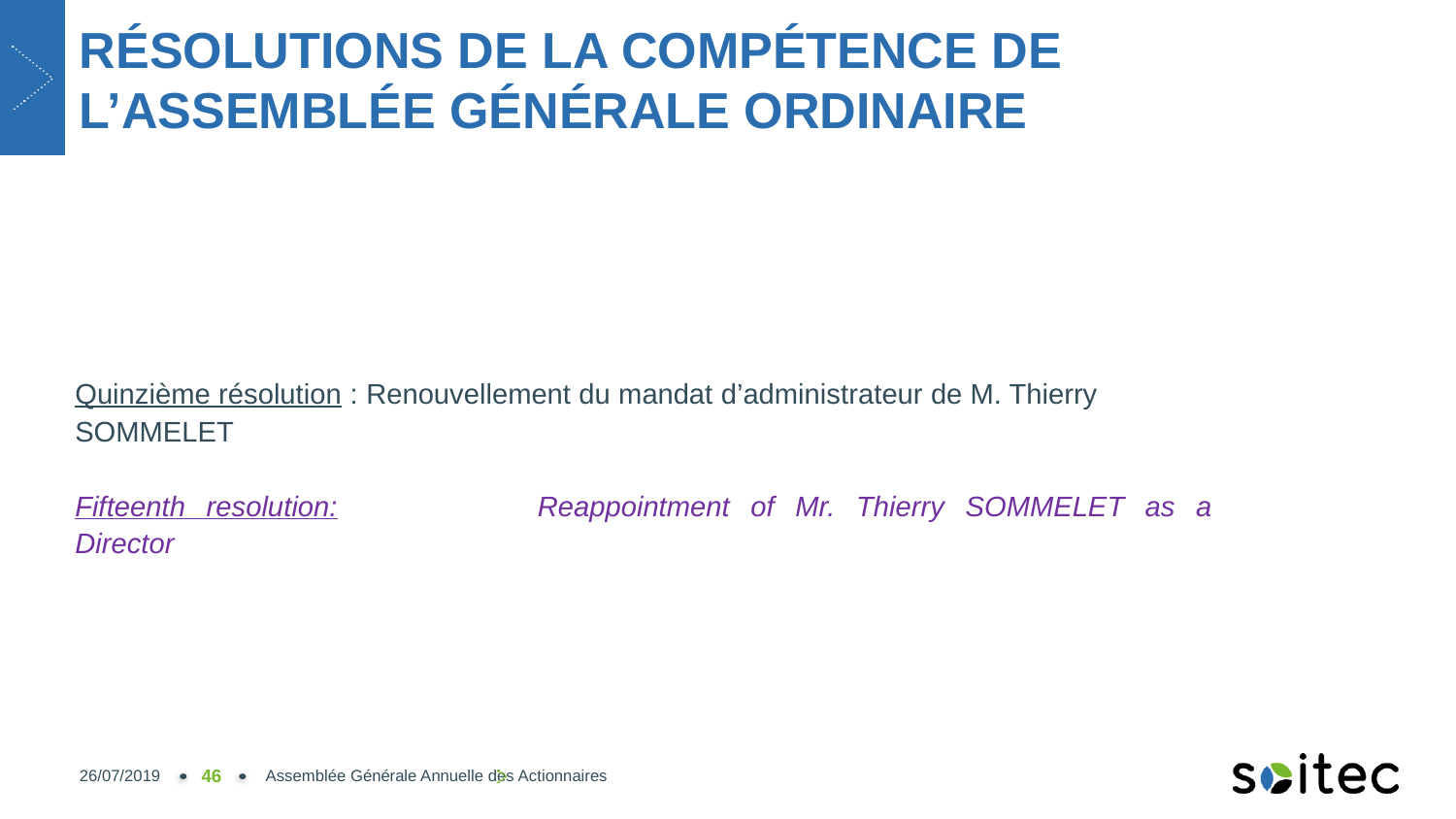

# RÉSOLUTIONS DE LA COMPÉTENCE DE L’ASSEMBLÉE GÉNÉRALE ORDINAIRE
Quinzième résolution :	Renouvellement du mandat d’administrateur de M. Thierry
SOMMELET

Fifteenth resolution:	 	Reappointment of Mr. Thierry SOMMELET as a Director
26/07/2019
46
Assemblée Générale Annuelle des Actionnaires